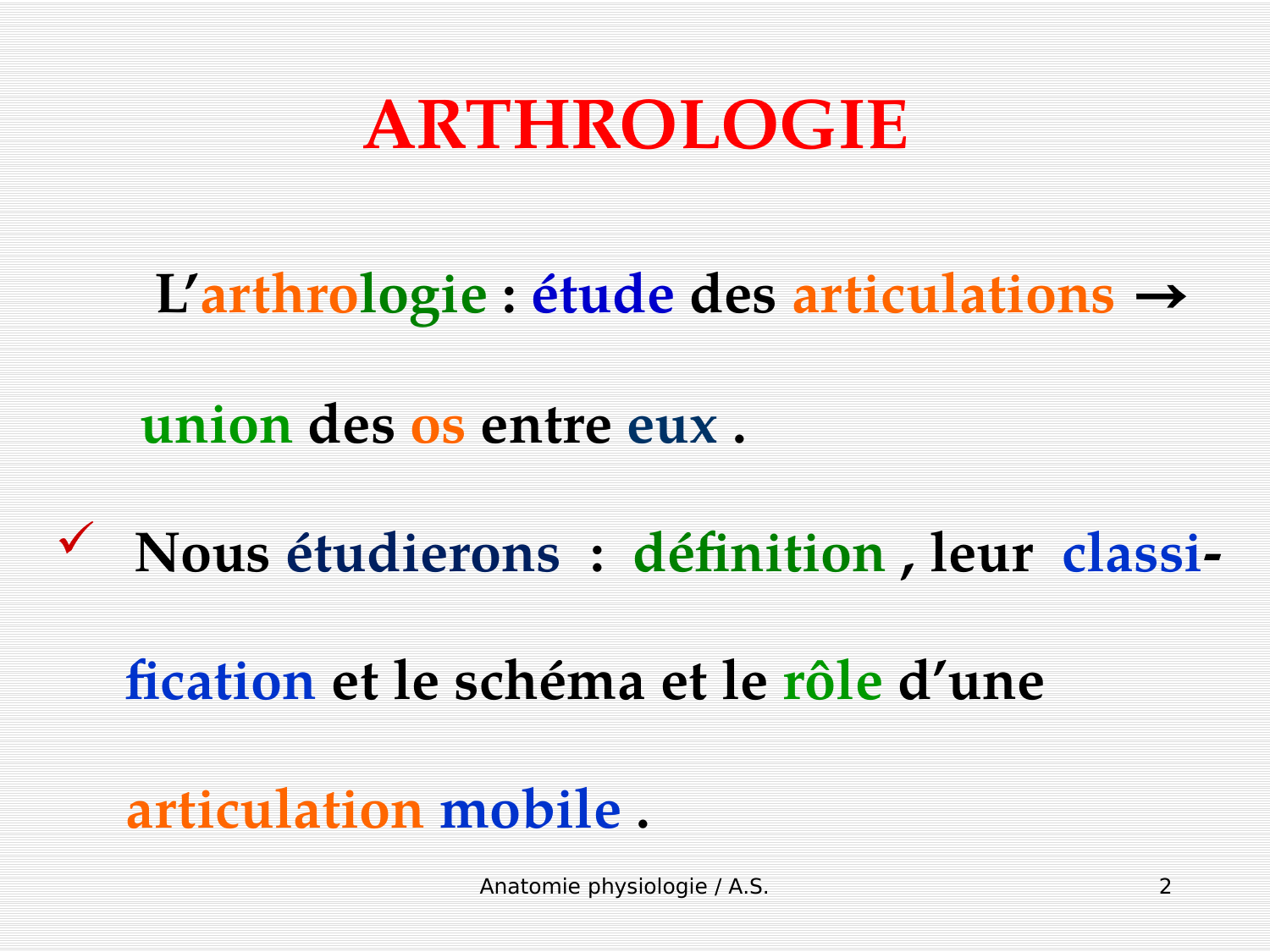

# ARTHROLOGIE
       L’arthrologie : étude des articulations →

      union des os entre eux .

 Nous étudierons  :  définition , leur  classi-

     fication et le schéma et le rôle d’une

     articulation mobile .

Anatomie physiologie / A.S.
2